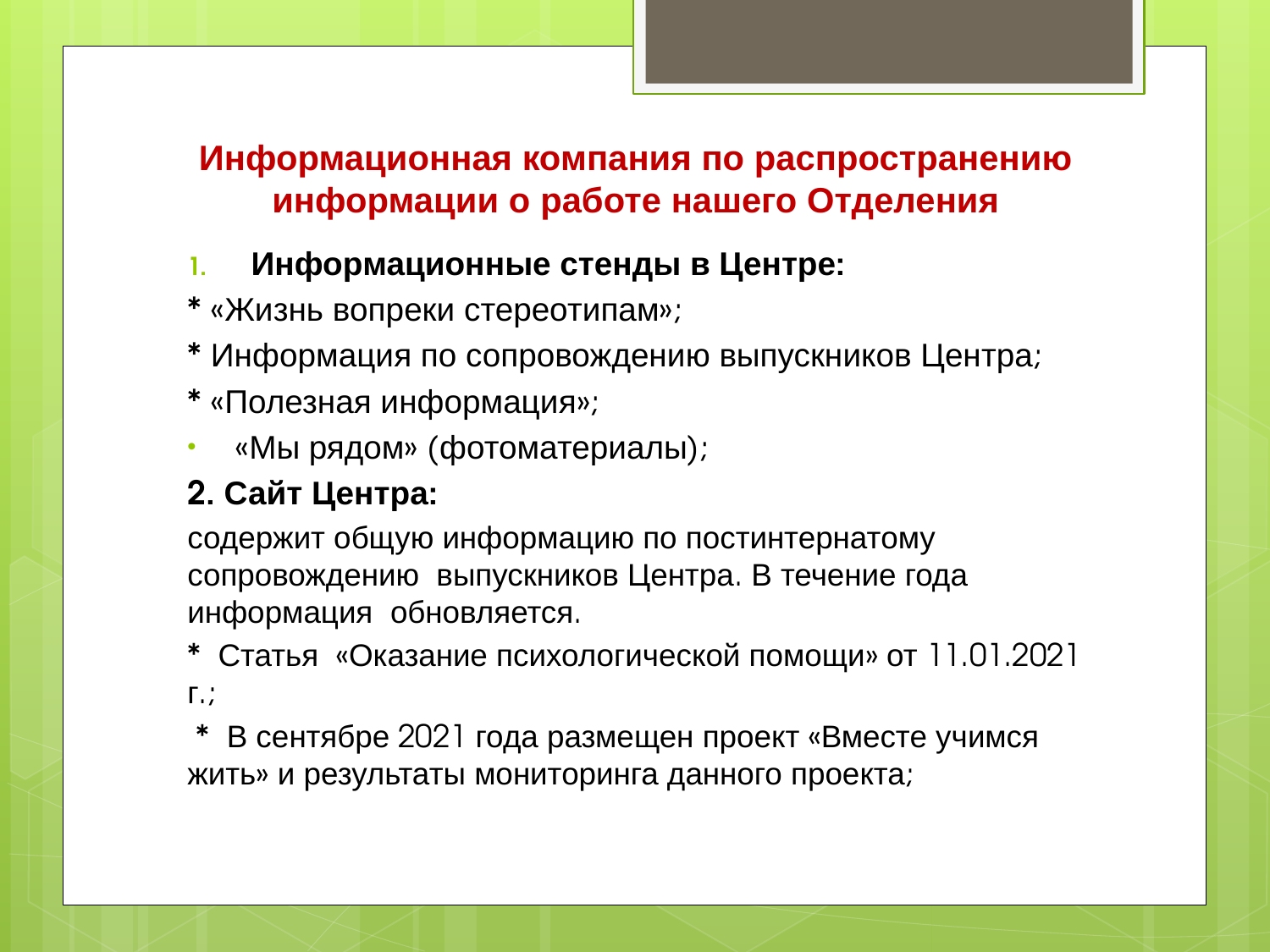

# Информационная компания по распространению информации о работе нашего Отделения
Информационные стенды в Центре:
* «Жизнь вопреки стереотипам»;
* Информация по сопровождению выпускников Центра;
* «Полезная информация»;
«Мы рядом» (фотоматериалы);
2. Сайт Центра:
содержит общую информацию по постинтернатому сопровождению  выпускников Центра. В течение года информация  обновляется.
*  Статья  «Оказание психологической помощи» от 11.01.2021 г.;
 *  В сентябре 2021 года размещен проект «Вместе учимся жить» и результаты мониторинга данного проекта;